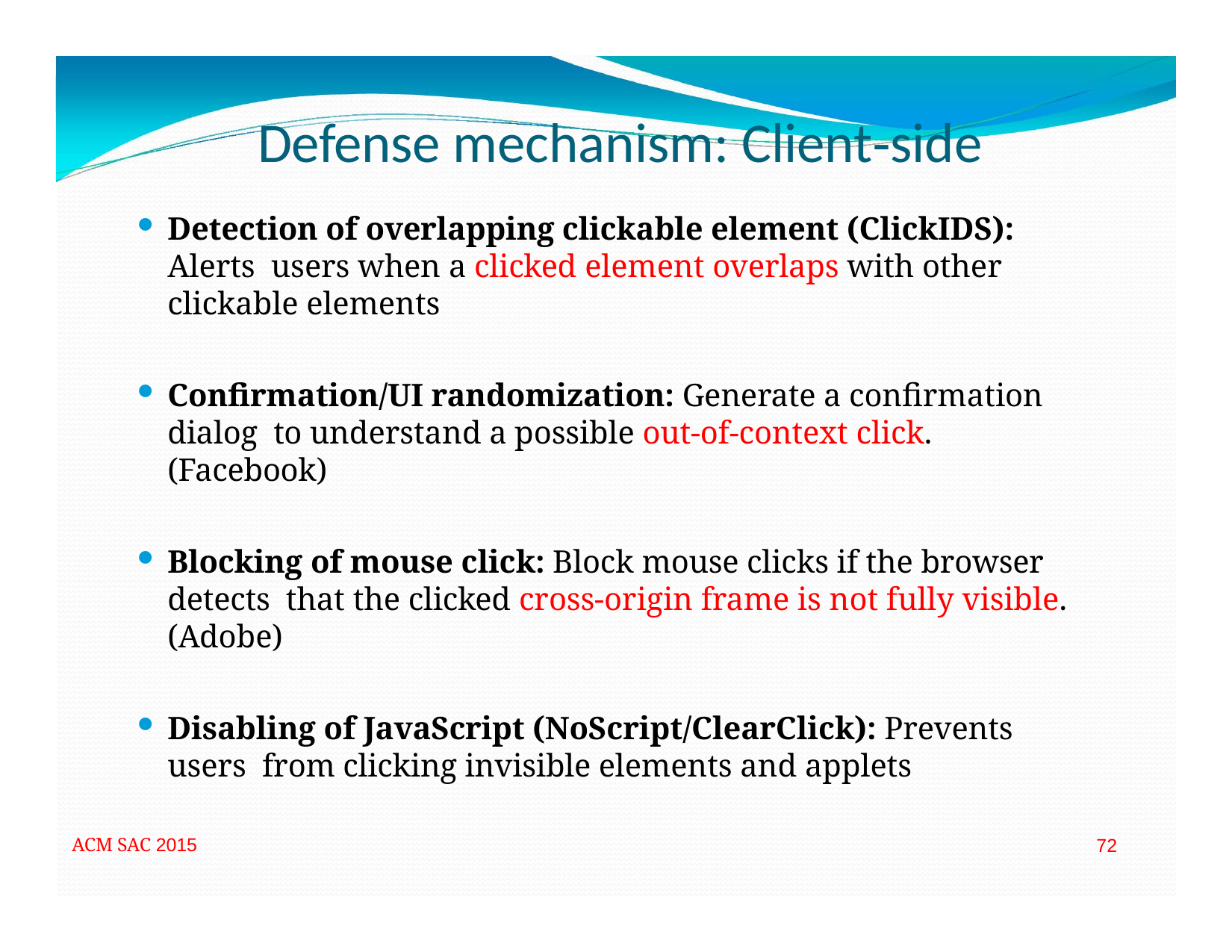

# Defense mechanism: Client‐side
Detection of overlapping clickable element (ClickIDS): Alerts  users when a clicked element overlaps with other clickable elements

Confirmation/UI randomization: Generate a confirmation dialog  to understand a possible out‐of‐context click.	(Facebook)

Blocking of mouse click: Block mouse clicks if the browser detects  that the clicked cross‐origin frame is not fully visible. (Adobe)

Disabling of JavaScript (NoScript/ClearClick): Prevents users  from clicking invisible elements and applets
ACM SAC 2015
72